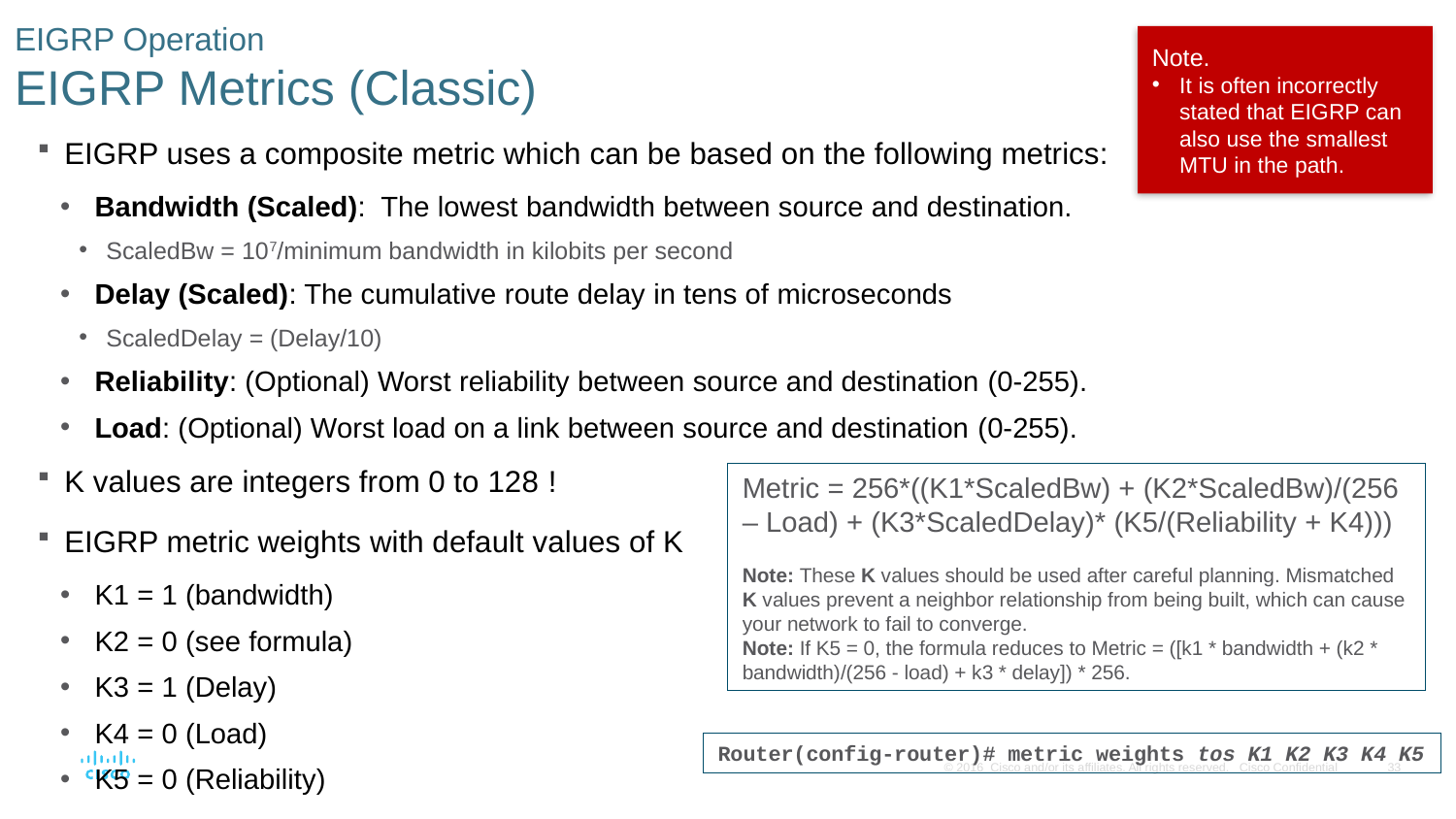

# EIGRP Operation EIGRP Metrics (Classic)
Note.
It is often incorrectly stated that EIGRP can also use the smallest MTU in the path.
EIGRP uses a composite metric which can be based on the following metrics:
Bandwidth (Scaled):  The lowest bandwidth between source and destination.
ScaledBw = 107/minimum bandwidth in kilobits per second
Delay (Scaled): The cumulative route delay in tens of microseconds
ScaledDelay = (Delay/10)
Reliability: (Optional) Worst reliability between source and destination (0-255).
Load: (Optional) Worst load on a link between source and destination (0-255).
K values are integers from 0 to 128 !
EIGRP metric weights with default values of K
K1 = 1 (bandwidth)
K2 = 0 (see formula)
K3 = 1 (Delay)
K4 = 0 (Load)
K5 = 0 (Reliability)
Metric = 256*((K1*ScaledBw) + (K2*ScaledBw)/(256 – Load) + (K3*ScaledDelay)* (K5/(Reliability + K4)))

Note: These K values should be used after careful planning. Mismatched K values prevent a neighbor relationship from being built, which can cause your network to fail to converge.
Note: If K5 = 0, the formula reduces to Metric = ([k1 * bandwidth + (k2 * bandwidth)/(256 - load) + k3 * delay]) * 256.
Router(config-router)# metric weights tos K1 K2 K3 K4 K5